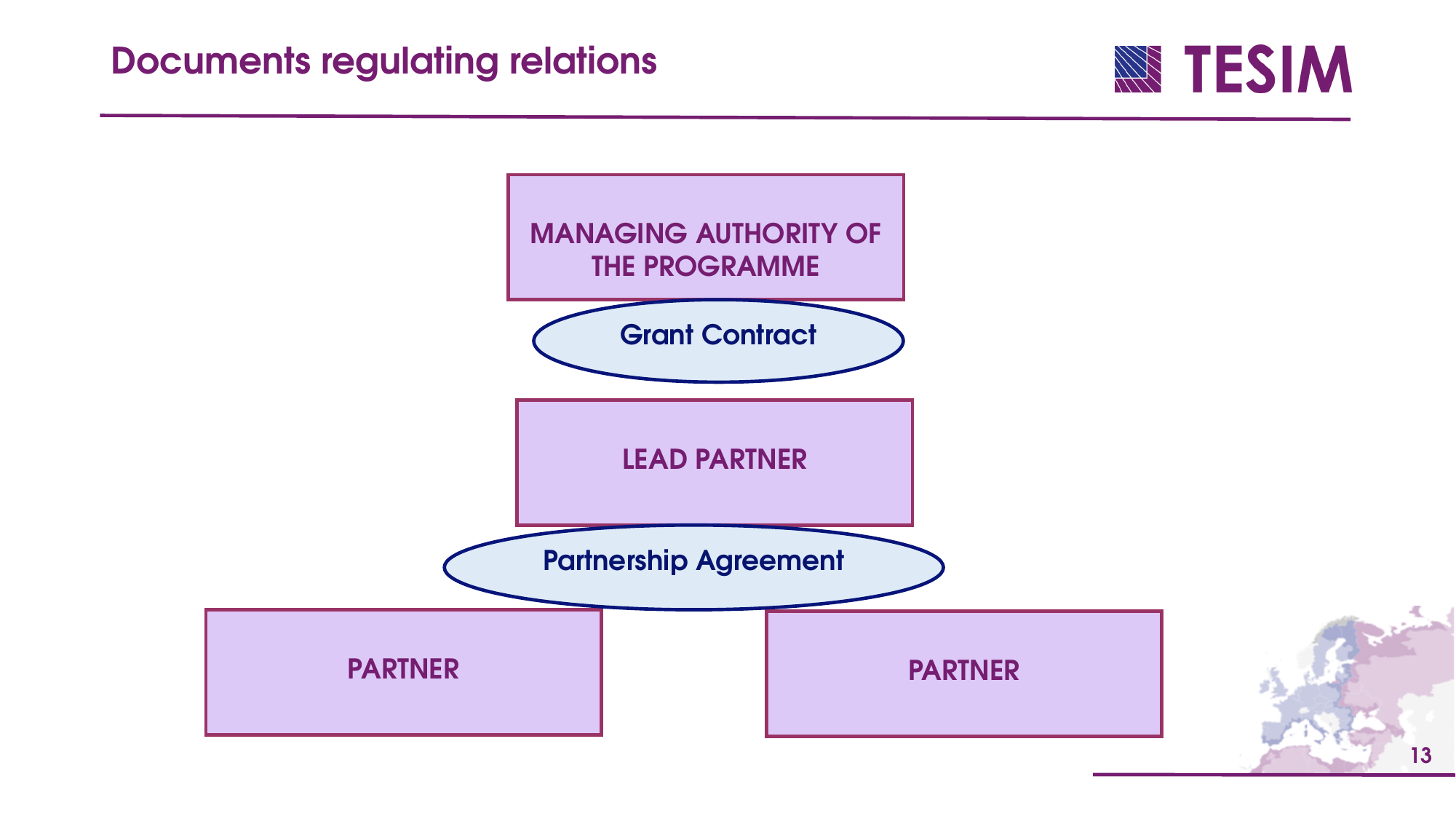

Documents regulating relations

MANAGING AUTHORITY OF THE PROGRAMME

Grant Contract

LEAD PARTNER

Partnership Agreement

PARTNER

PARTNER